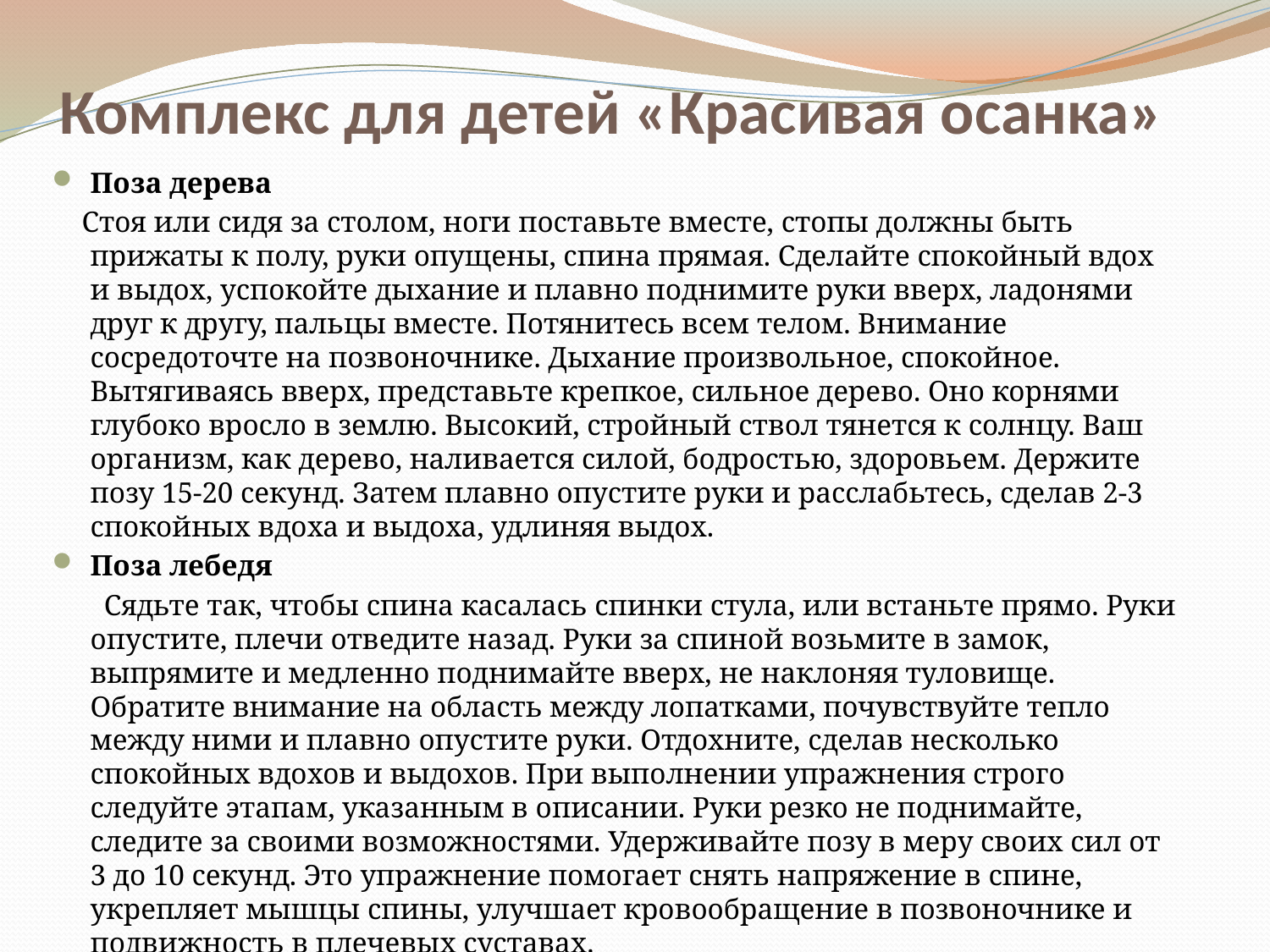

# Комплекс для детей «Красивая осанка»
Поза дерева
    Стоя или сидя за столом, ноги поставьте вместе, стопы должны быть прижаты к полу, руки опущены, спина прямая. Сделайте спокойный вдох и выдох, успокойте дыхание и плавно поднимите руки вверх, ладонями друг к другу, пальцы вместе. Потянитесь всем телом. Внимание сосредоточте на позвоночнике. Дыхание произвольное, спокойное. Вытягиваясь вверх, представьте крепкое, сильное дерево. Оно корнями глубоко вросло в землю. Высокий, стройный ствол тянется к солнцу. Ваш организм, как дерево, наливается силой, бодростью, здоровьем. Держите позу 15-20 секунд. Затем плавно опустите руки и расслабьтесь, сделав 2-3 спокойных вдоха и выдоха, удлиняя выдох.
Поза лебедя
       Сядьте так, чтобы спина касалась спинки стула, или встаньте прямо. Руки опустите, плечи отведите назад. Руки за спиной возьмите в замок, выпрямите и медленно поднимайте вверх, не наклоняя туловище. Обратите внимание на область между лопатками, почувствуйте тепло между ними и плавно опустите руки. Отдохните, сделав несколько спокойных вдохов и выдохов. При выполнении упражнения строго следуйте этапам, указанным в описании. Руки резко не поднимайте, следите за своими возможностями. Удерживайте позу в меру своих сил от 3 до 10 секунд. Это упражнение помогает снять напряжение в спине, укрепляет мышцы спины, улучшает кровообращение в позвоночнике и подвижность в плечевых суставах.